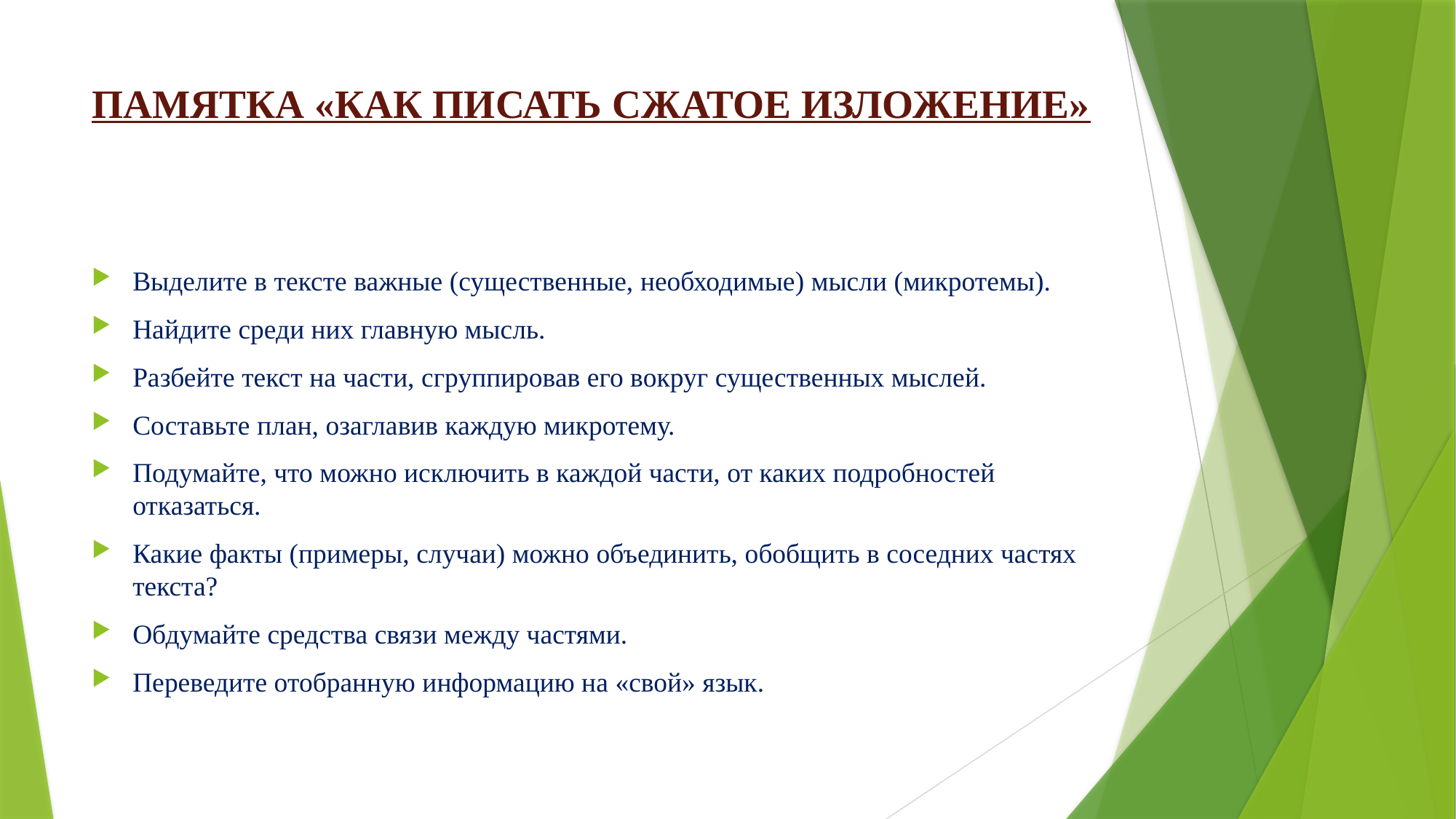

# ПАМЯТКА «КАК ПИСАТЬ СЖАТОЕ ИЗЛОЖЕНИЕ»
Выделите в тексте важные (существенные, необходимые) мысли (микротемы).
Найдите среди них главную мысль.
Разбейте текст на части, сгруппировав его вокруг существенных мыслей.
Составьте план, озаглавив каждую микротему.
Подумайте, что можно исключить в каждой части, от каких подробностей отказаться.
Какие факты (примеры, случаи) можно объединить, обобщить в соседних частях текста?
Обдумайте средства связи между частями.
Переведите отобранную информацию на «свой» язык.